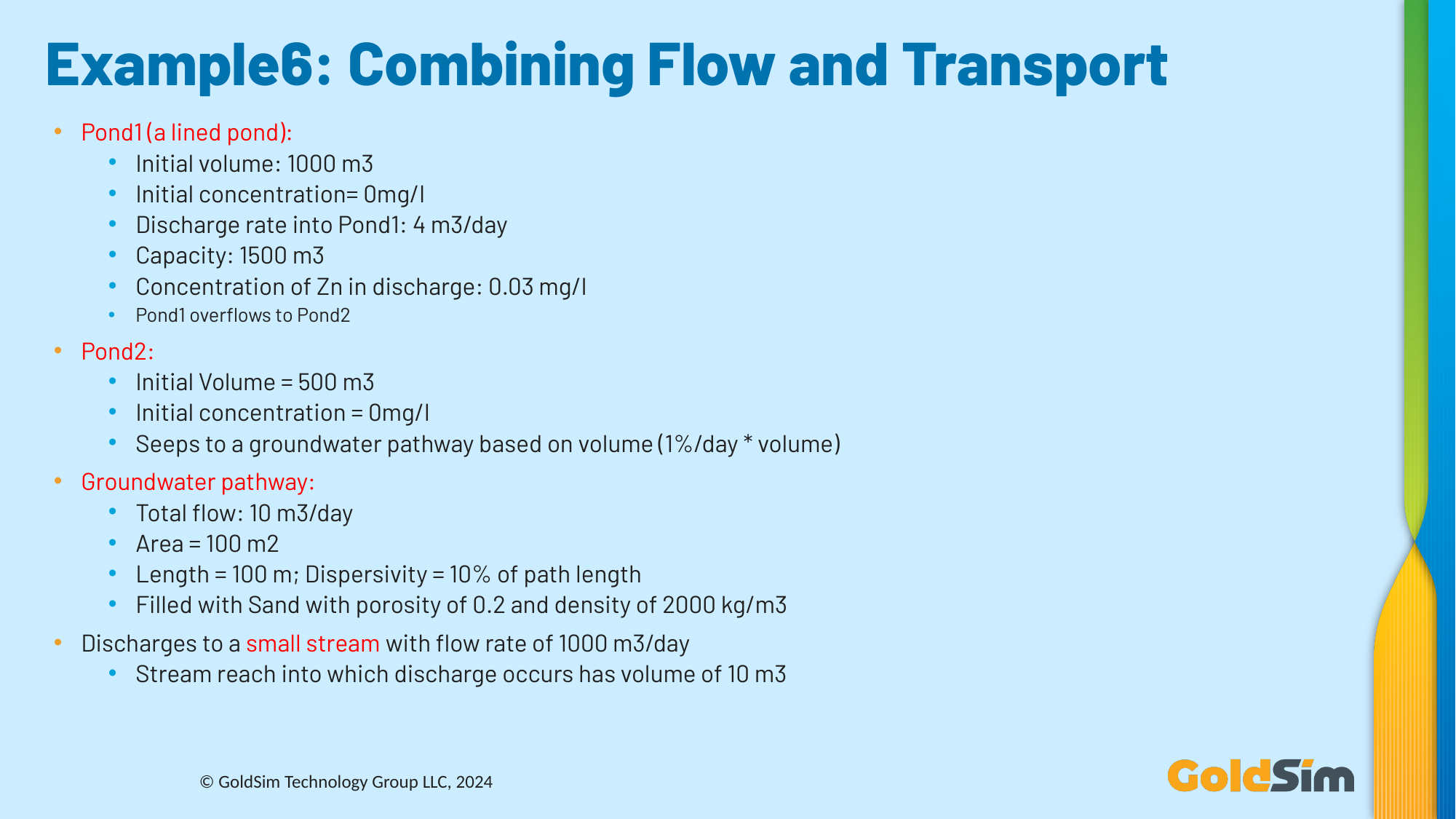

# Example6: Combining Flow and Transport
Pond1 (a lined pond):
Initial volume: 1000 m3
Initial concentration= 0mg/l
Discharge rate into Pond1: 4 m3/day
Capacity: 1500 m3
Concentration of Zn in discharge: 0.03 mg/l
Pond1 overflows to Pond2
Pond2:
Initial Volume = 500 m3
Initial concentration = 0mg/l
Seeps to a groundwater pathway based on volume (1%/day * volume)
Groundwater pathway:
Total flow: 10 m3/day
Area = 100 m2
Length = 100 m; Dispersivity = 10% of path length
Filled with Sand with porosity of 0.2 and density of 2000 kg/m3
Discharges to a small stream with flow rate of 1000 m3/day
Stream reach into which discharge occurs has volume of 10 m3
© GoldSim Technology Group LLC, 2024